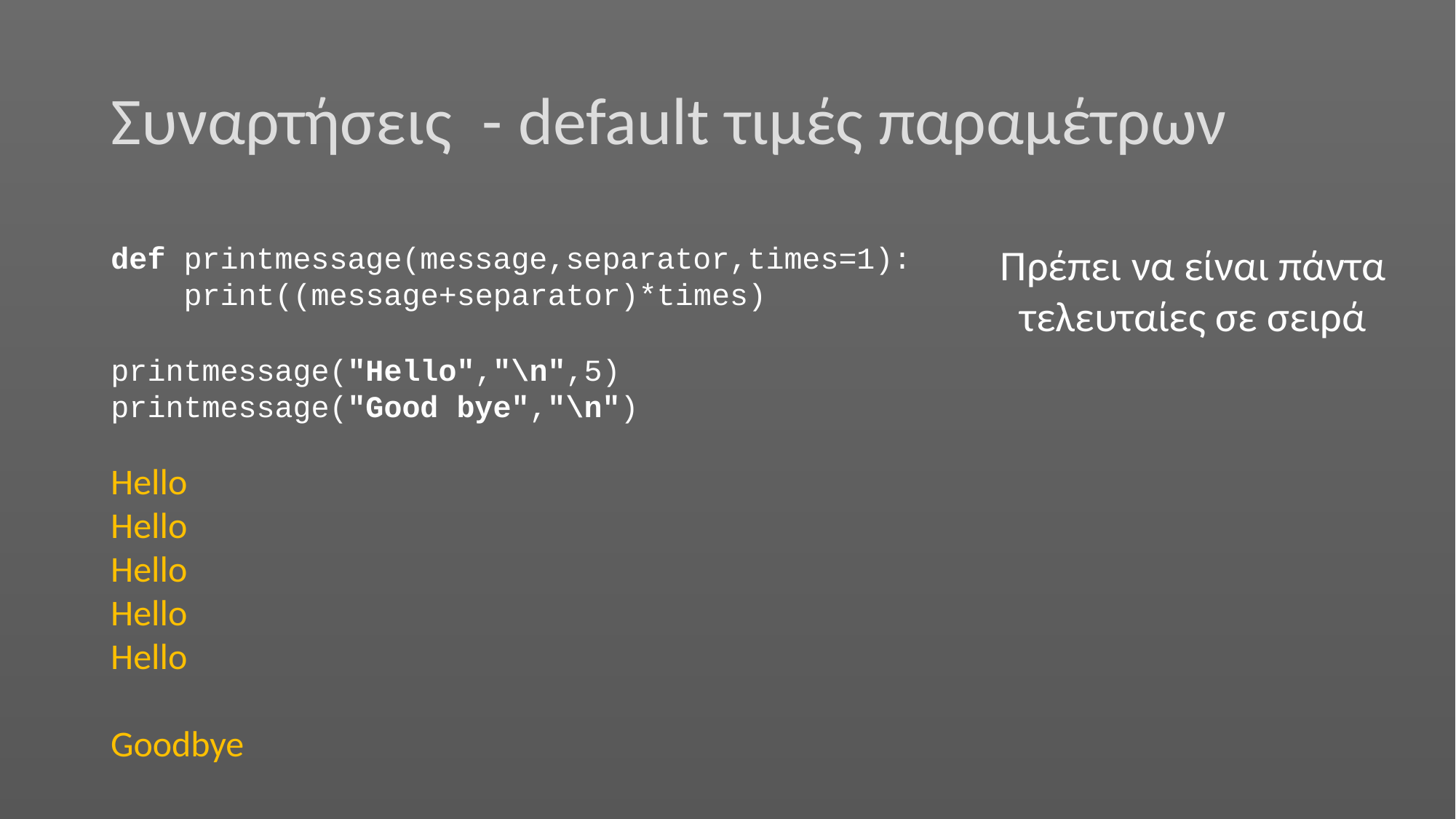

# Συναρτήσεις  - default τιμές παραμέτρων
def printmessage(message,separator,times=1):
    print((message+separator)*times)
Πρέπει να είναι πάντα τελευταίες σε σειρά
printmessage("Hello","\n",5)
printmessage("Good bye","\n")
Hello
Hello
Hello
Hello
Hello

Goodbye